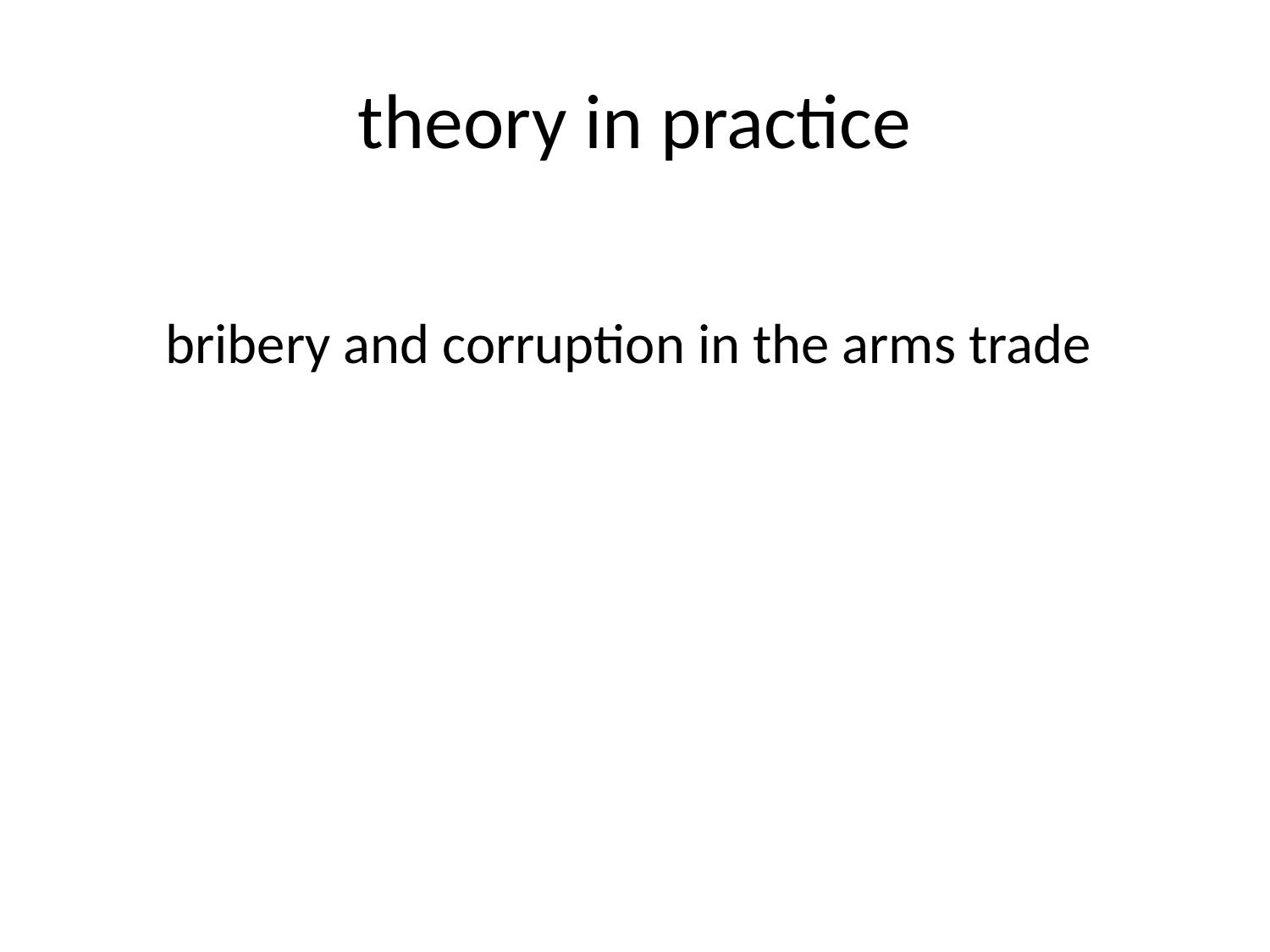

# theory in practice

bribery and corruption in the arms trade